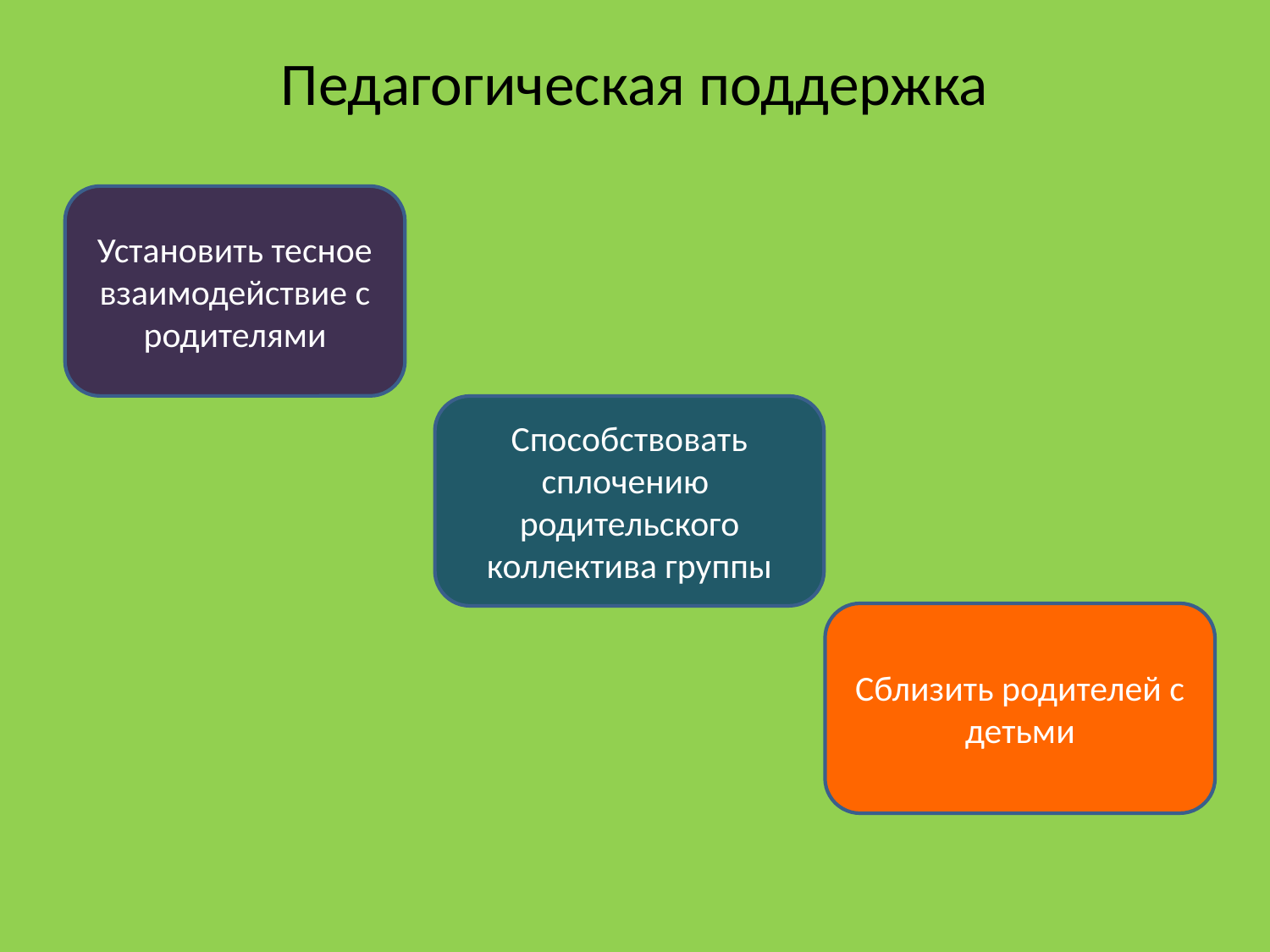

# Педагогическая поддержка
Установить тесное взаимодействие с родителями
Способствовать сплочению  родительского коллектива группы
Сблизить родителей с детьми